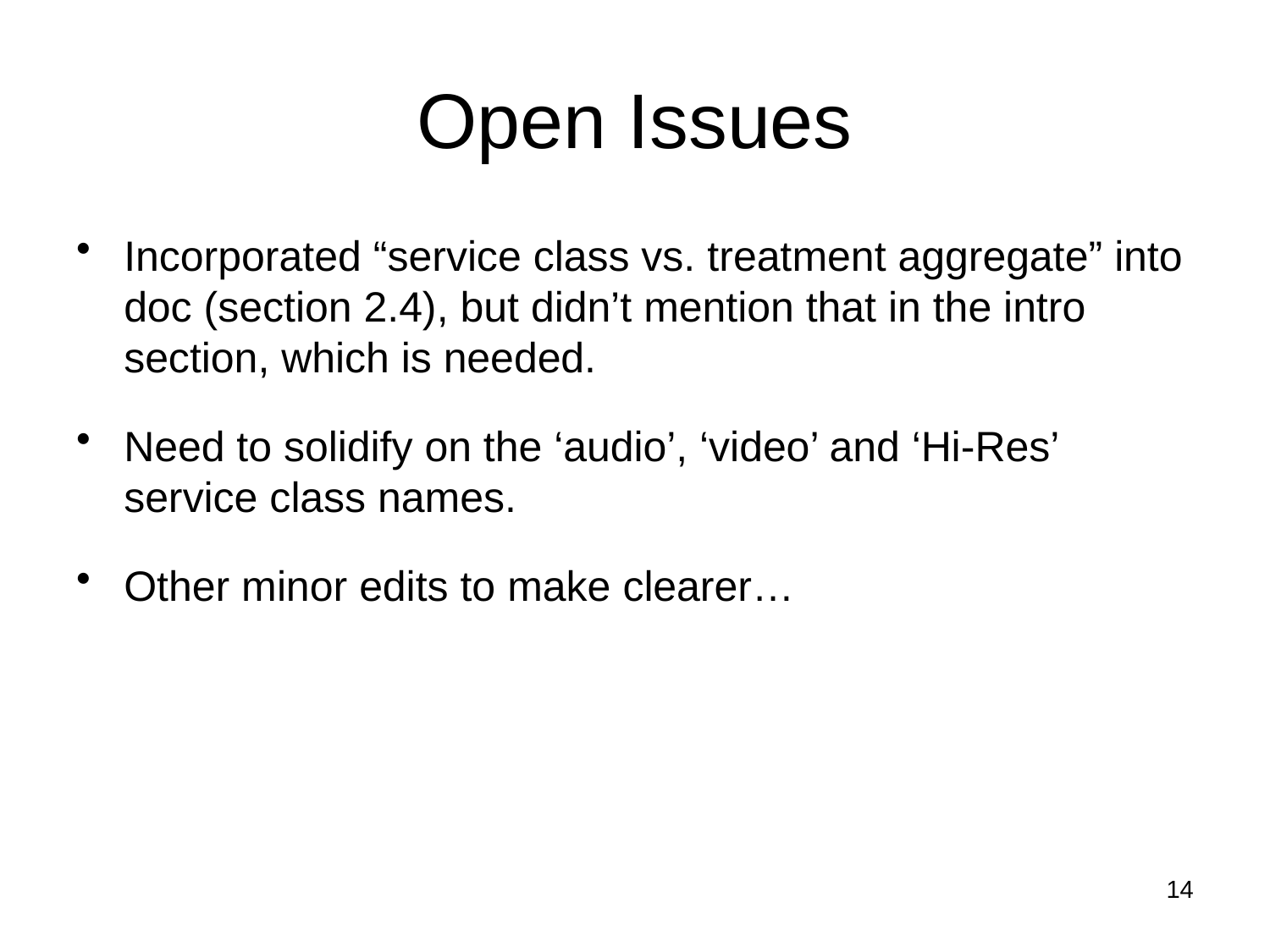

# Open Issues
Incorporated “service class vs. treatment aggregate” into doc (section 2.4), but didn’t mention that in the intro section, which is needed.

Need to solidify on the ‘audio’, ‘video’ and ‘Hi-Res’ service class names.

Other minor edits to make clearer…
14